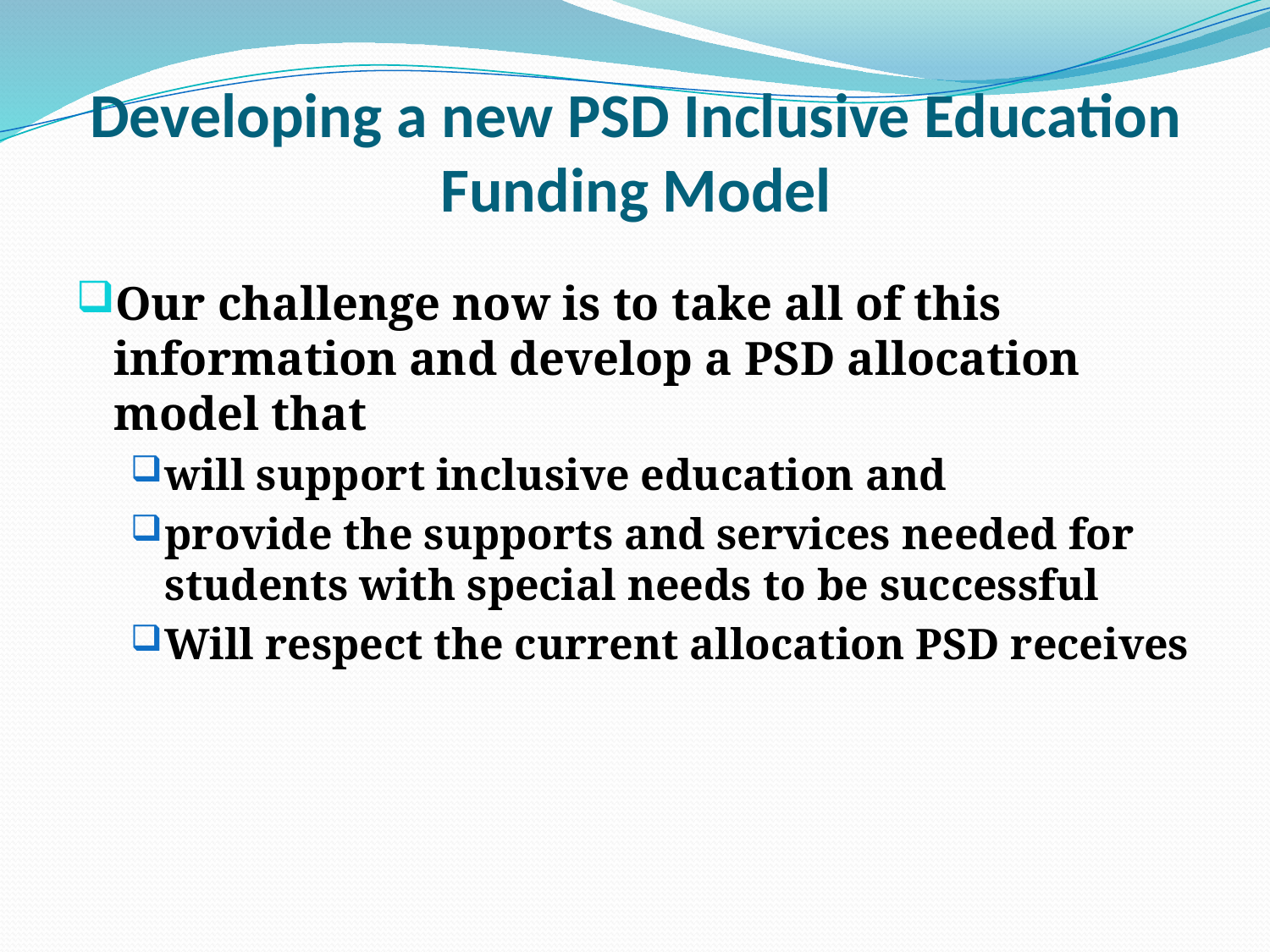

# Developing a new PSD Inclusive Education Funding Model
Our challenge now is to take all of this information and develop a PSD allocation model that
will support inclusive education and
provide the supports and services needed for students with special needs to be successful
Will respect the current allocation PSD receives